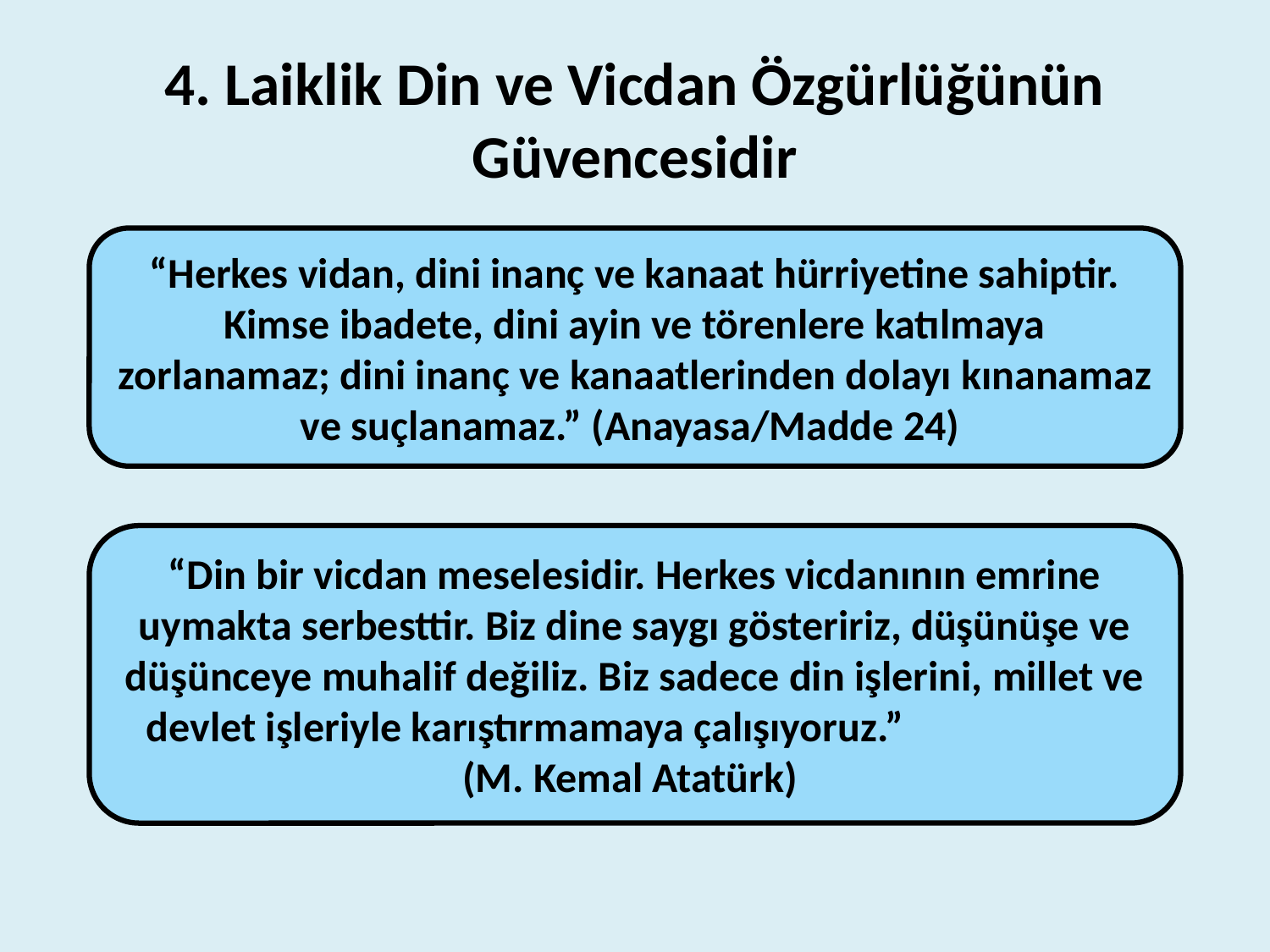

# 4. Laiklik Din ve Vicdan Özgürlüğünün Güvencesidir
“Herkes vidan, dini inanç ve kanaat hürriyetine sahiptir. Kimse ibadete, dini ayin ve törenlere katılmaya zorlanamaz; dini inanç ve kanaatlerinden dolayı kınanamaz ve suçlanamaz.” (Anayasa/Madde 24)
“Din bir vicdan meselesidir. Herkes vicdanının emrine uymakta serbesttir. Biz dine saygı gösteririz, düşünüşe ve düşünceye muhalif değiliz. Biz sadece din işlerini, millet ve devlet işleriyle karıştırmamaya çalışıyoruz.”                        (M. Kemal Atatürk)